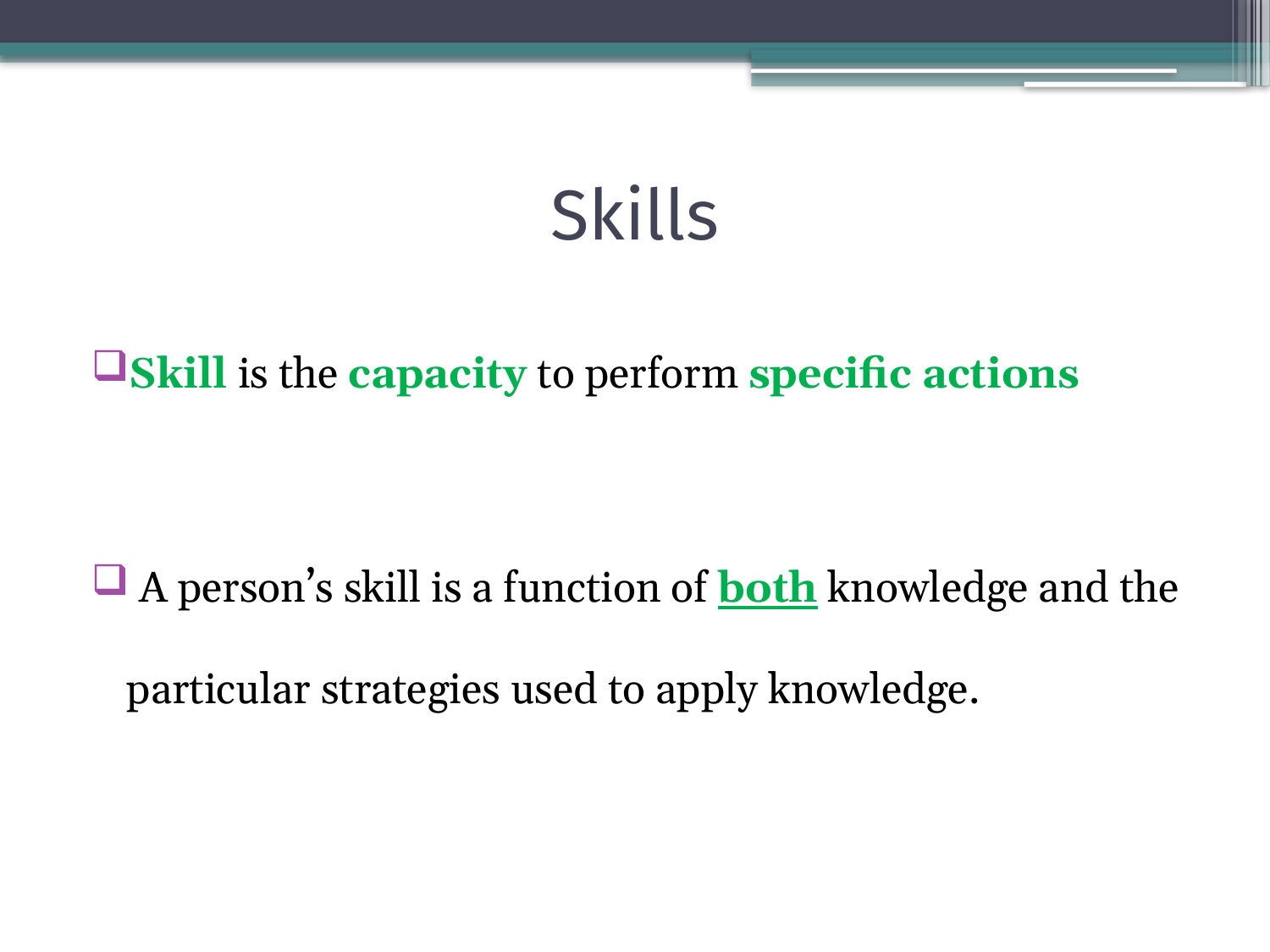

# Skills

Skill is the capacity to perform specific actions

 A person’s skill is a function of both knowledge and the particular strategies used to apply knowledge.